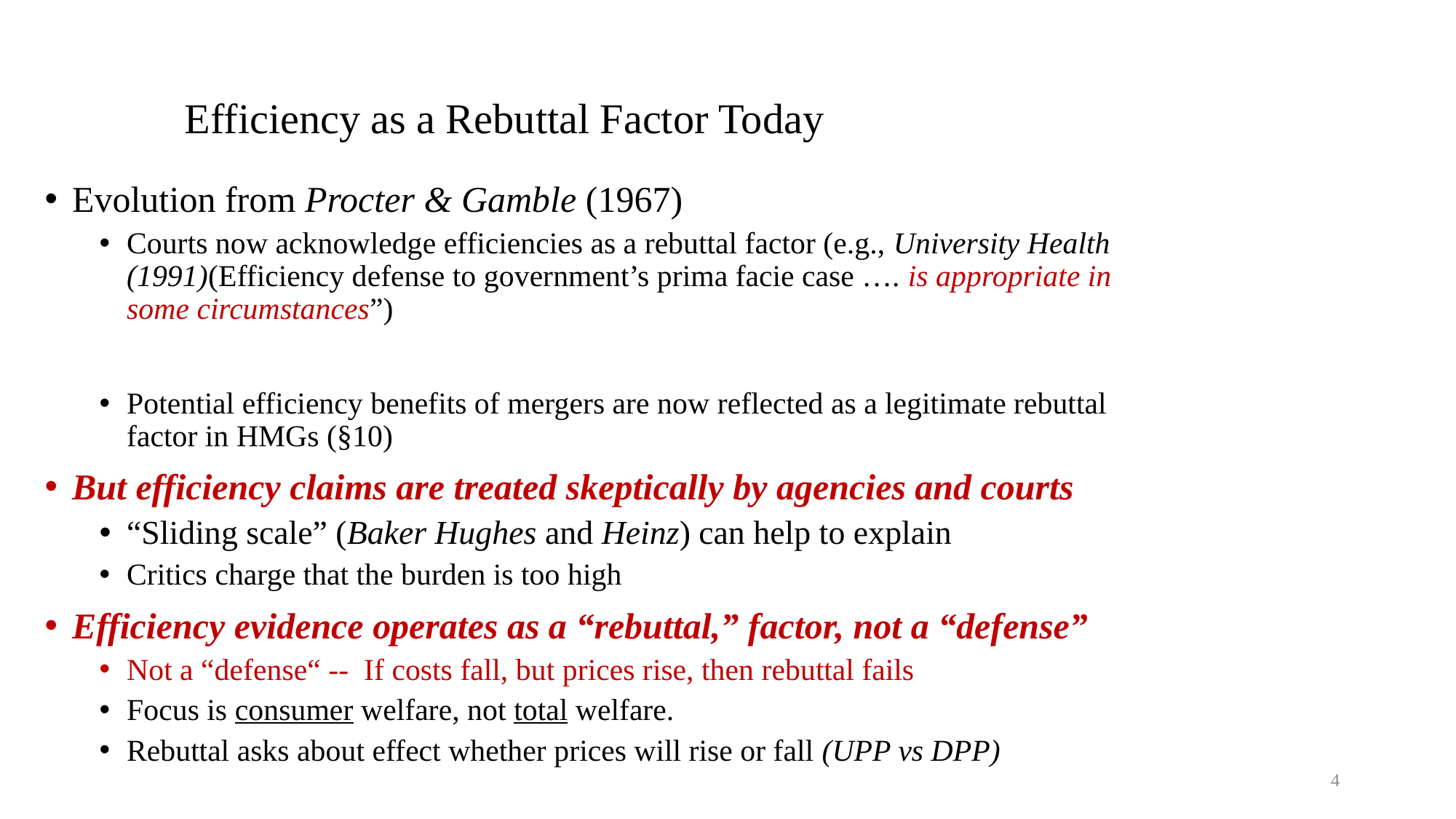

# Efficiency as a Rebuttal Factor Today
Evolution from Procter & Gamble (1967)
Courts now acknowledge efficiencies as a rebuttal factor (e.g., University Health (1991)(Efficiency defense to government’s prima facie case …. is appropriate in some circumstances”)

Potential efficiency benefits of mergers are now reflected as a legitimate rebuttal factor in HMGs (§10)
But efficiency claims are treated skeptically by agencies and courts
“Sliding scale” (Baker Hughes and Heinz) can help to explain
Critics charge that the burden is too high
Efficiency evidence operates as a “rebuttal,” factor, not a “defense”
Not a “defense“ --  If costs fall, but prices rise, then rebuttal fails
Focus is consumer welfare, not total welfare.
Rebuttal asks about effect whether prices will rise or fall (UPP vs DPP)
4